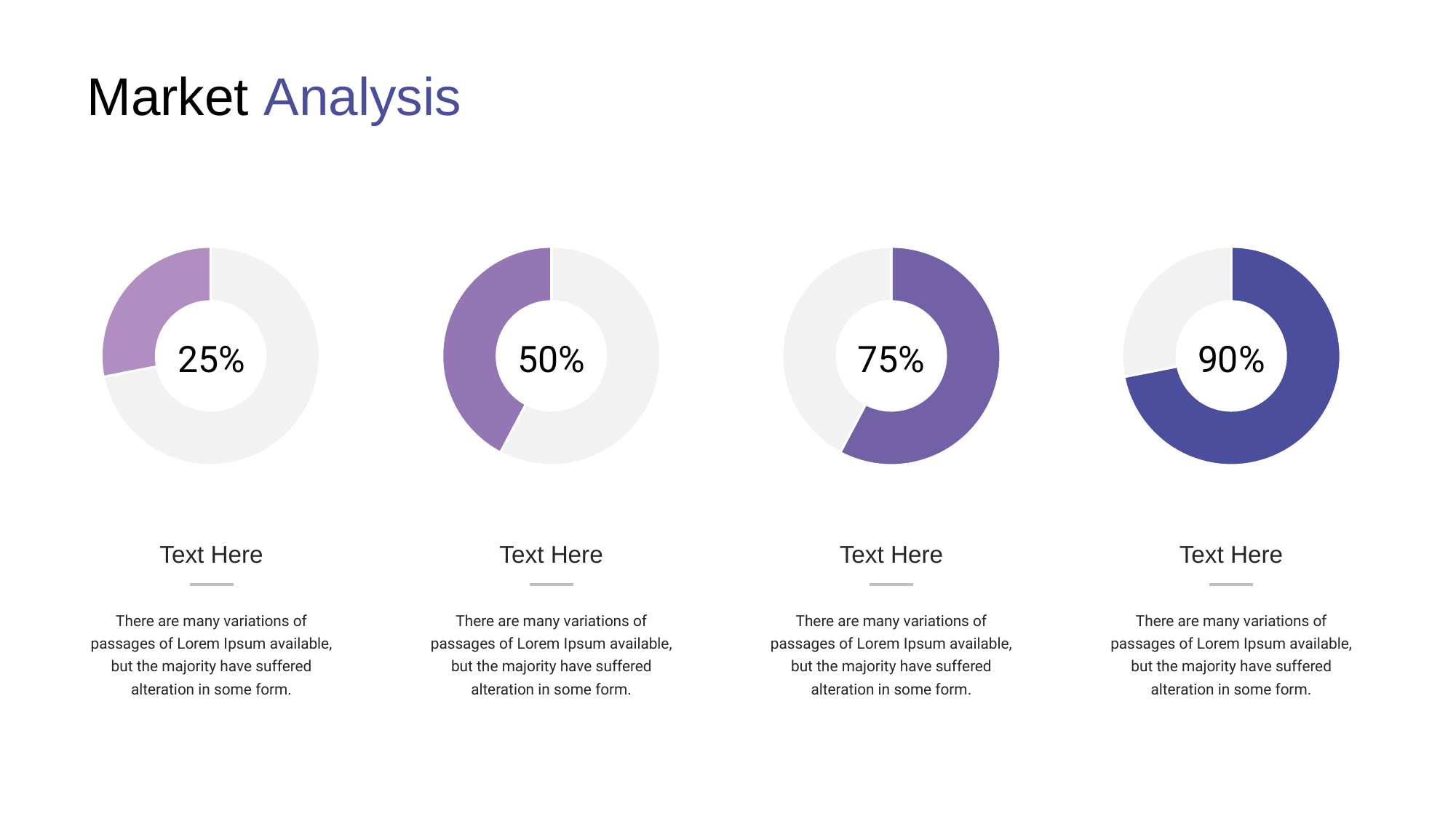

Market Analysis

### Chart

| Category | Sales |
|---|---|
| 1st Qtr | 8.2 |
| 2nd Qtr | 3.2 |

### Chart

| Category | Sales |
|---|---|
| 1st Qtr | 8.2 |
| 2nd Qtr | 6.0 |

### Chart

| Category | Sales |
|---|---|
| 1st Qtr | 8.2 |
| 2nd Qtr | 6.0 |

### Chart

| Category | Sales |
|---|---|
| 1st Qtr | 8.2 |
| 2nd Qtr | 3.2 |
25%
50%
75%
90%
Text Here
Text Here
Text Here
Text Here
There are many variations of passages of Lorem Ipsum available, but the majority have suffered alteration in some form.
There are many variations of passages of Lorem Ipsum available, but the majority have suffered alteration in some form.
There are many variations of passages of Lorem Ipsum available, but the majority have suffered alteration in some form.
There are many variations of passages of Lorem Ipsum available, but the majority have suffered alteration in some form.